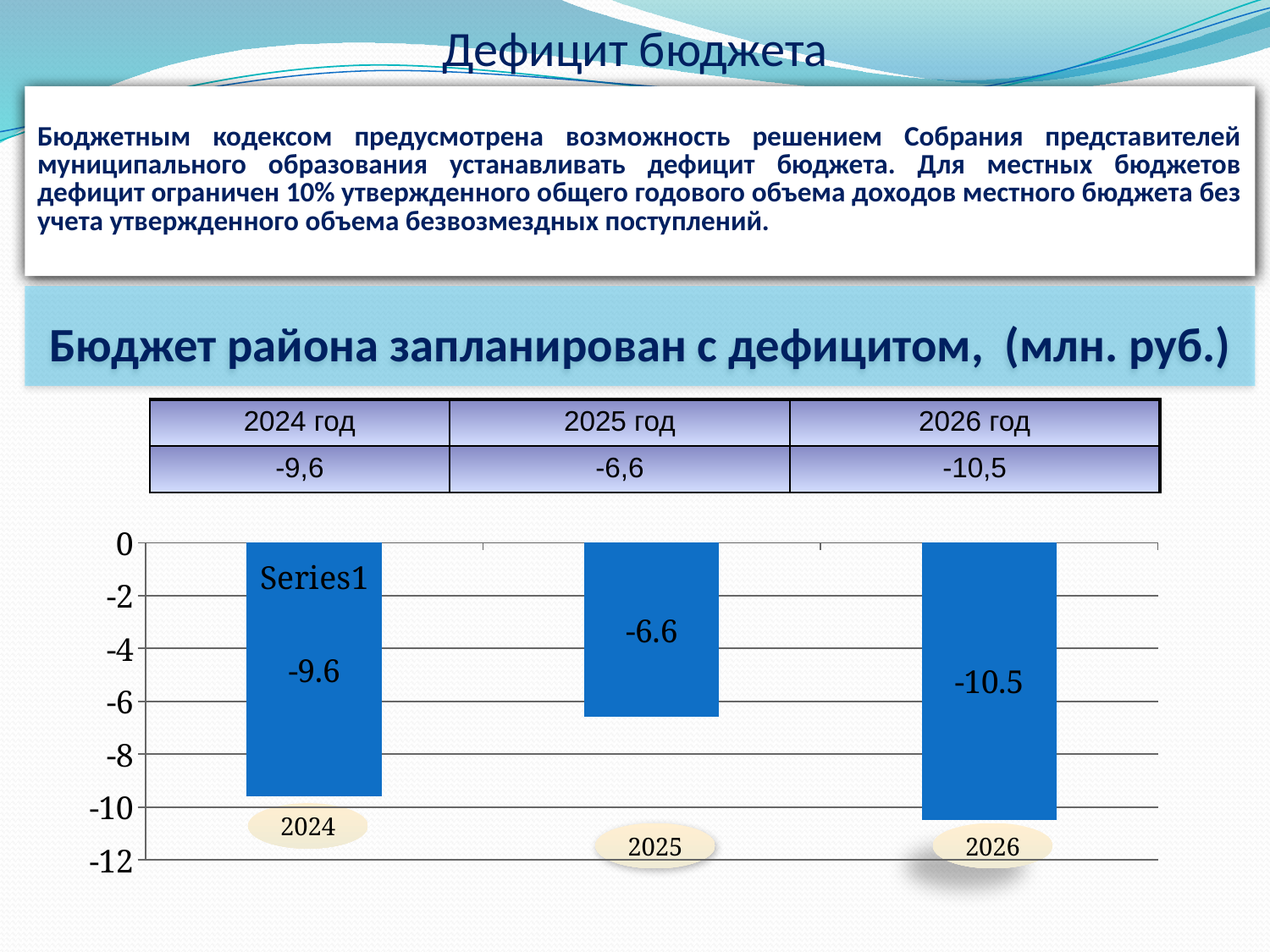

# Дефицит бюджета
Бюджетным кодексом предусмотрена возможность решением Собрания представителей муниципального образования устанавливать дефицит бюджета. Для местных бюджетов дефицит ограничен 10% утвержденного общего годового объема доходов местного бюджета без учета утвержденного объема безвозмездных поступлений.

Бюджет района запланирован с дефицитом,	(млн. руб.)

| 2024 год | 2025 год | 2026 год |
| --- | --- | --- |
| -9,6 | -6,6 | -10,5 |

### Chart

| Category | Столбец1 |
|---|---|
|  | -9.6 |
|  | -6.6 |
|  | -10.5 |
2024
2025
2026